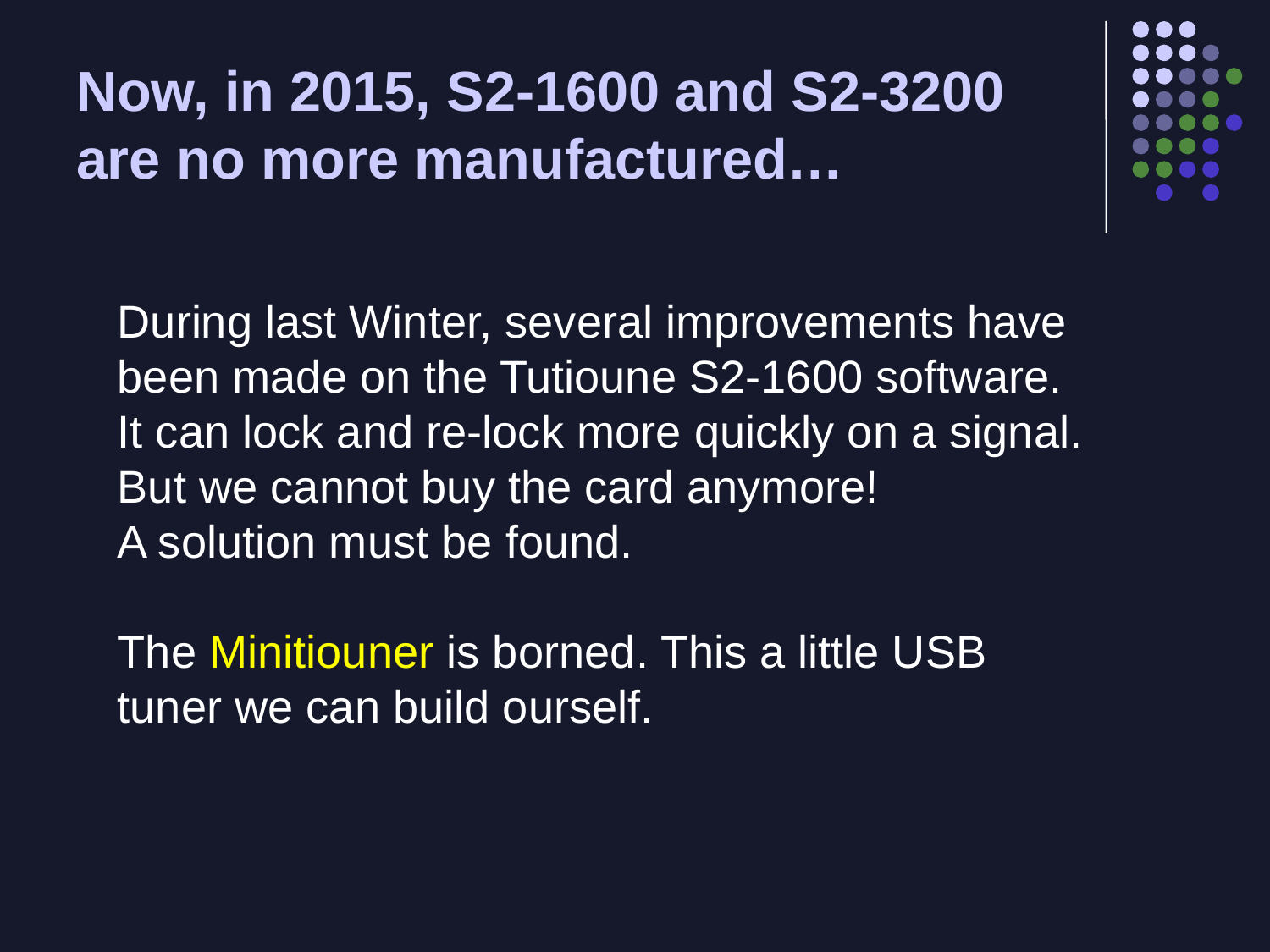

# Now, in 2015, S2-1600 and S2-3200 are no more manufactured…
During last Winter, several improvements have been made on the Tutioune S2-1600 software.
It can lock and re-lock more quickly on a signal.
But we cannot buy the card anymore!
A solution must be found.

The Minitiouner is borned. This a little USB tuner we can build ourself.